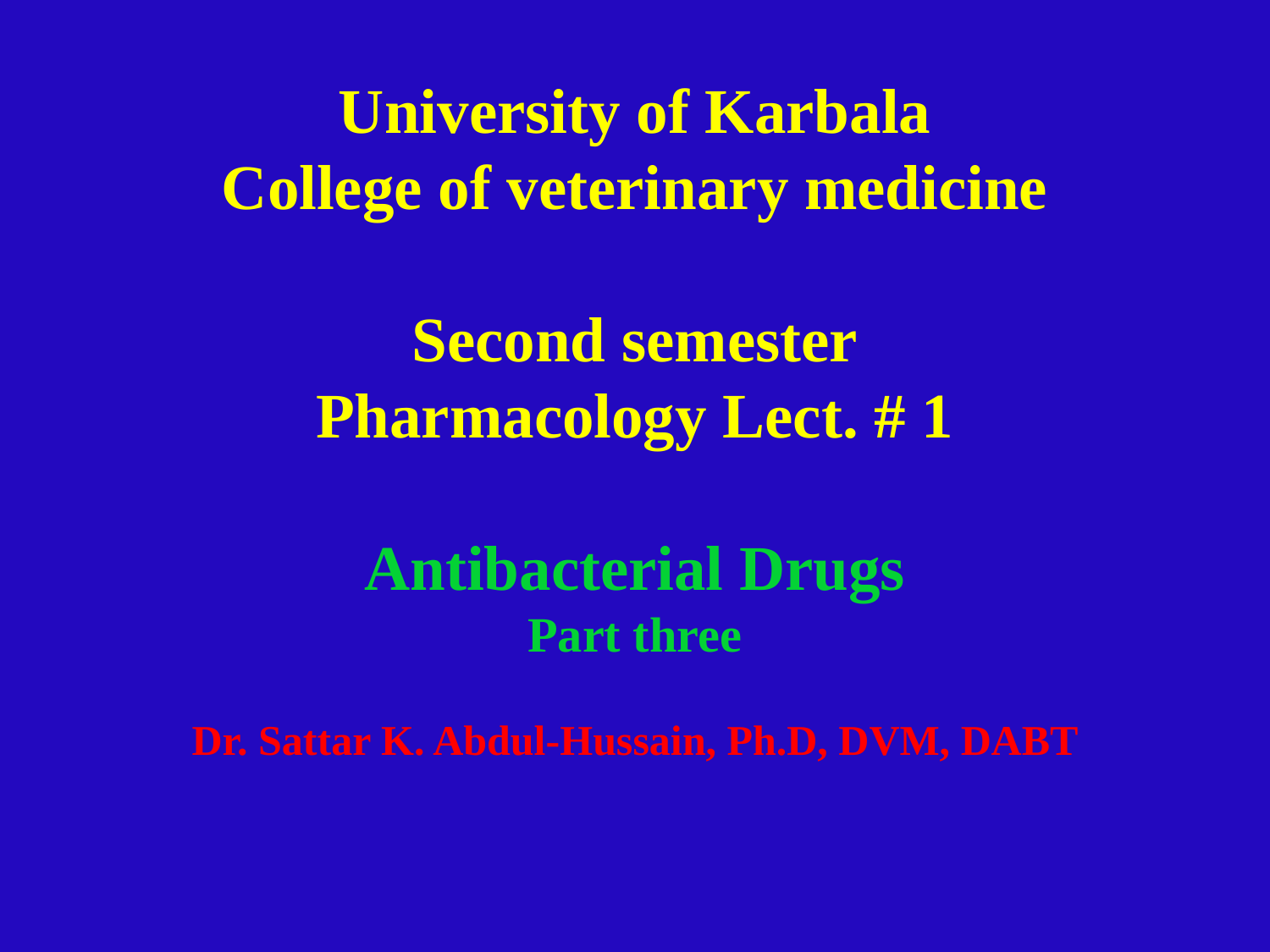

# University of Karbala College of veterinary medicine Second semester Pharmacology Lect. # 1 Antibacterial Drugs Part three Dr. Sattar K. Abdul-Hussain, Ph.D, DVM, DABT